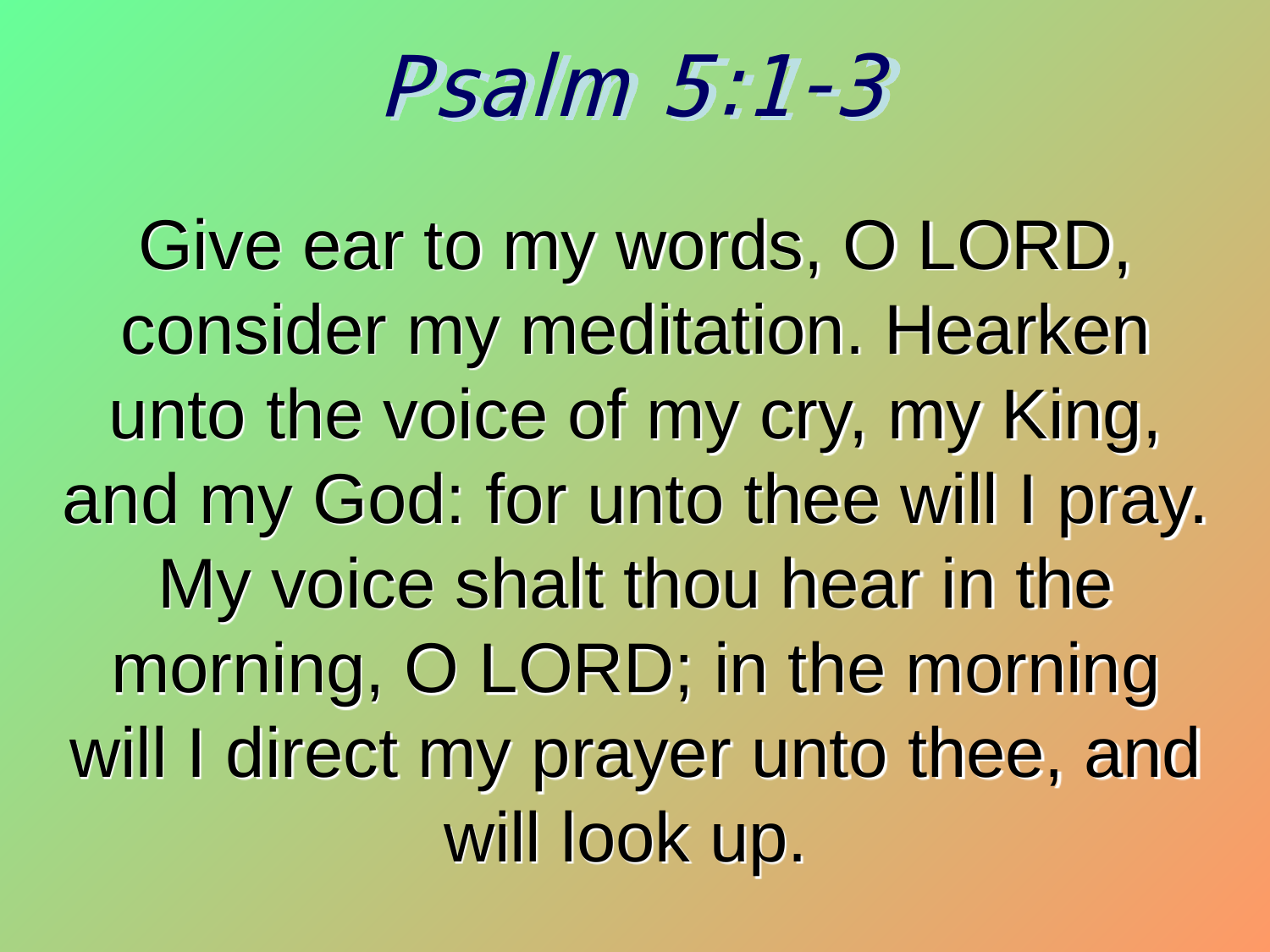

Psalm 5:1-3
Give ear to my words, O LORD, consider my meditation. Hearken unto the voice of my cry, my King, and my God: for unto thee will I pray. My voice shalt thou hear in the morning, O LORD; in the morning will I direct my prayer unto thee, and will look up.